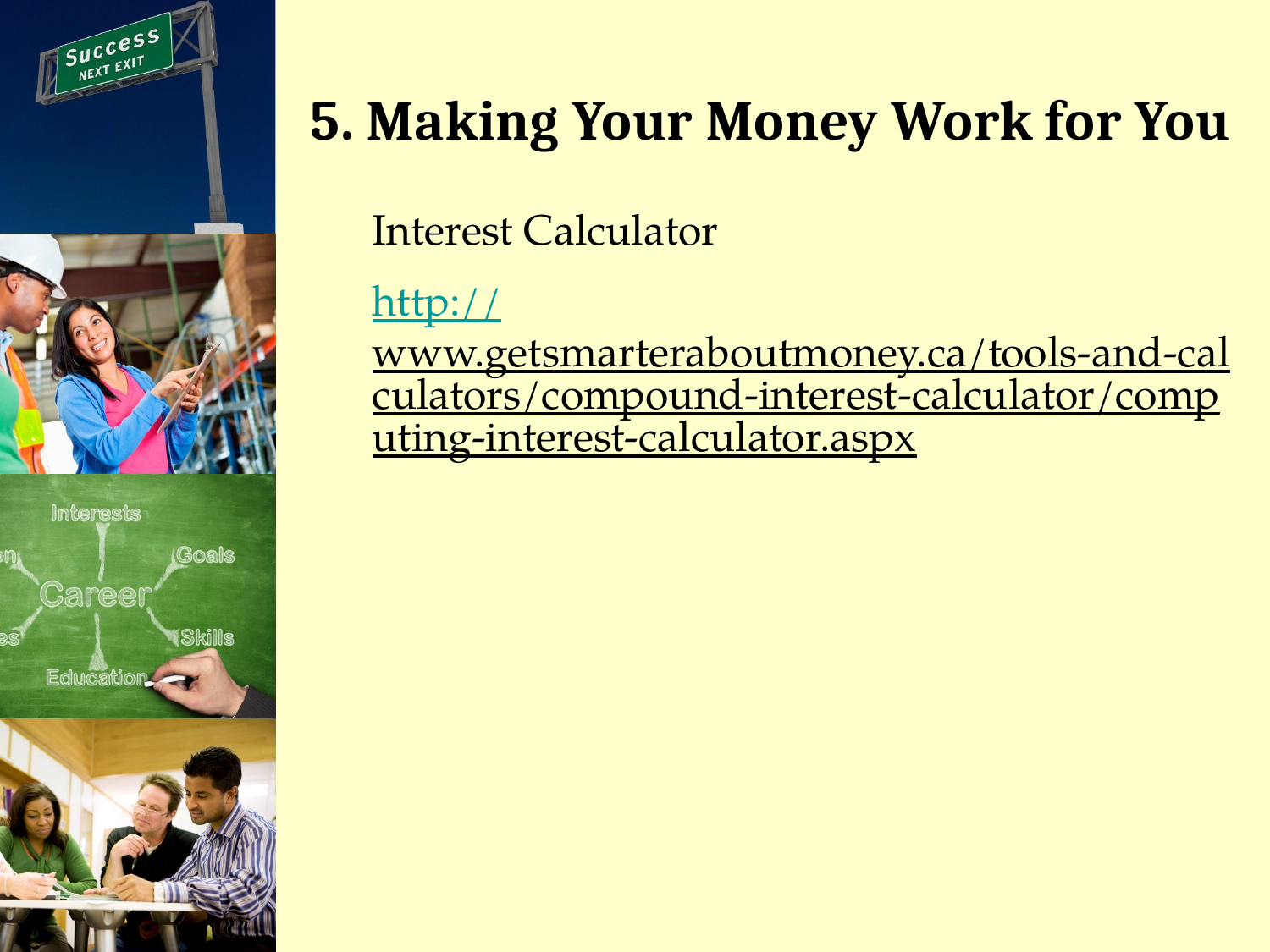

# 5. Making Your Money Work for You
Interest Calculator
http://www.getsmarteraboutmoney.ca/tools-and-calculators/compound-interest-calculator/computing-interest-calculator.aspx